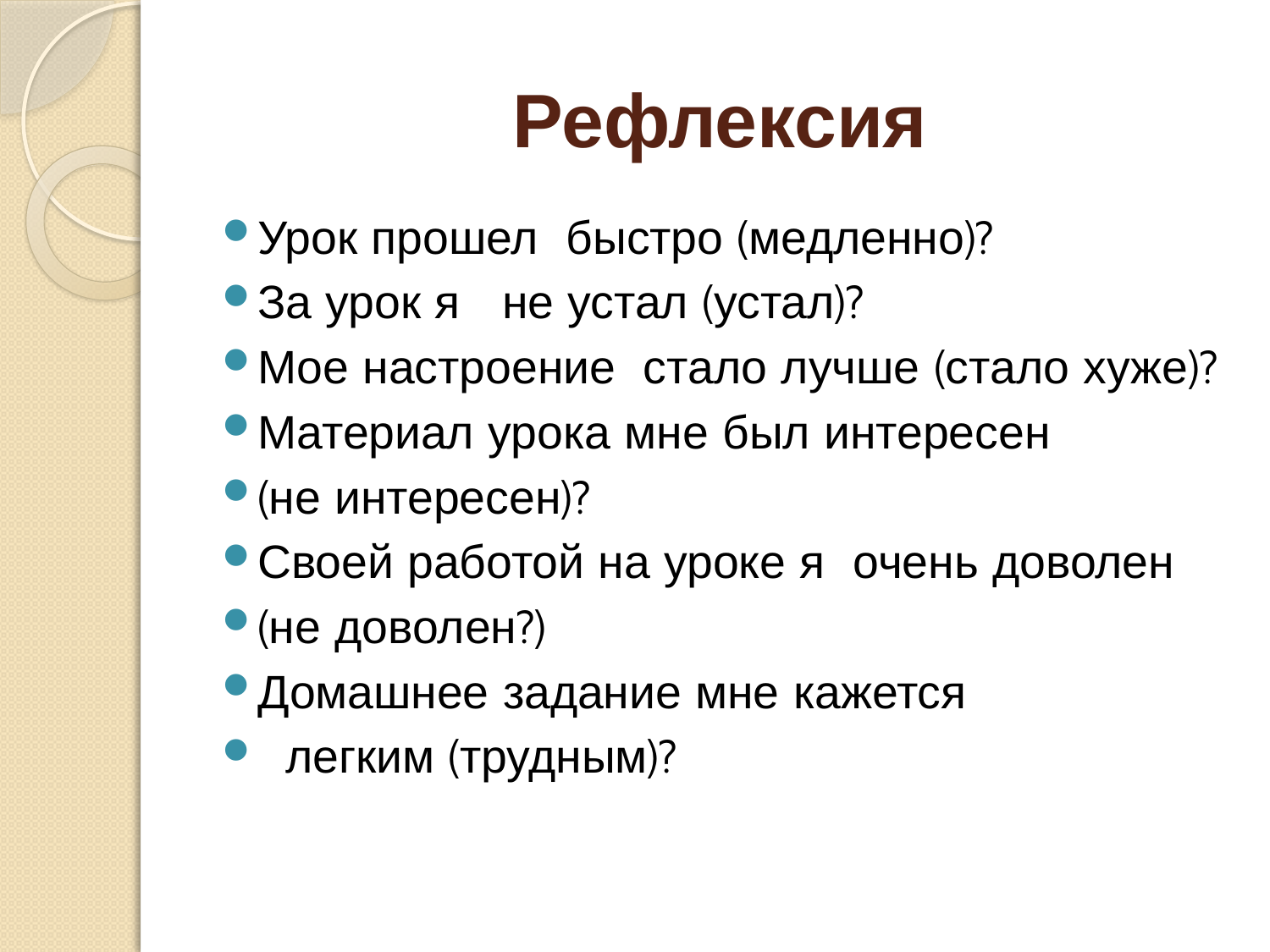

# Рефлексия
Урок прошел  быстро (медленно)?
За урок я   не устал (устал)?
Мое настроение  стало лучше (стало хуже)?
Материал урока мне был интересен
(не интересен)?
Своей работой на уроке я  очень доволен
(не доволен?)
Домашнее задание мне кажется
  легким (трудным)?